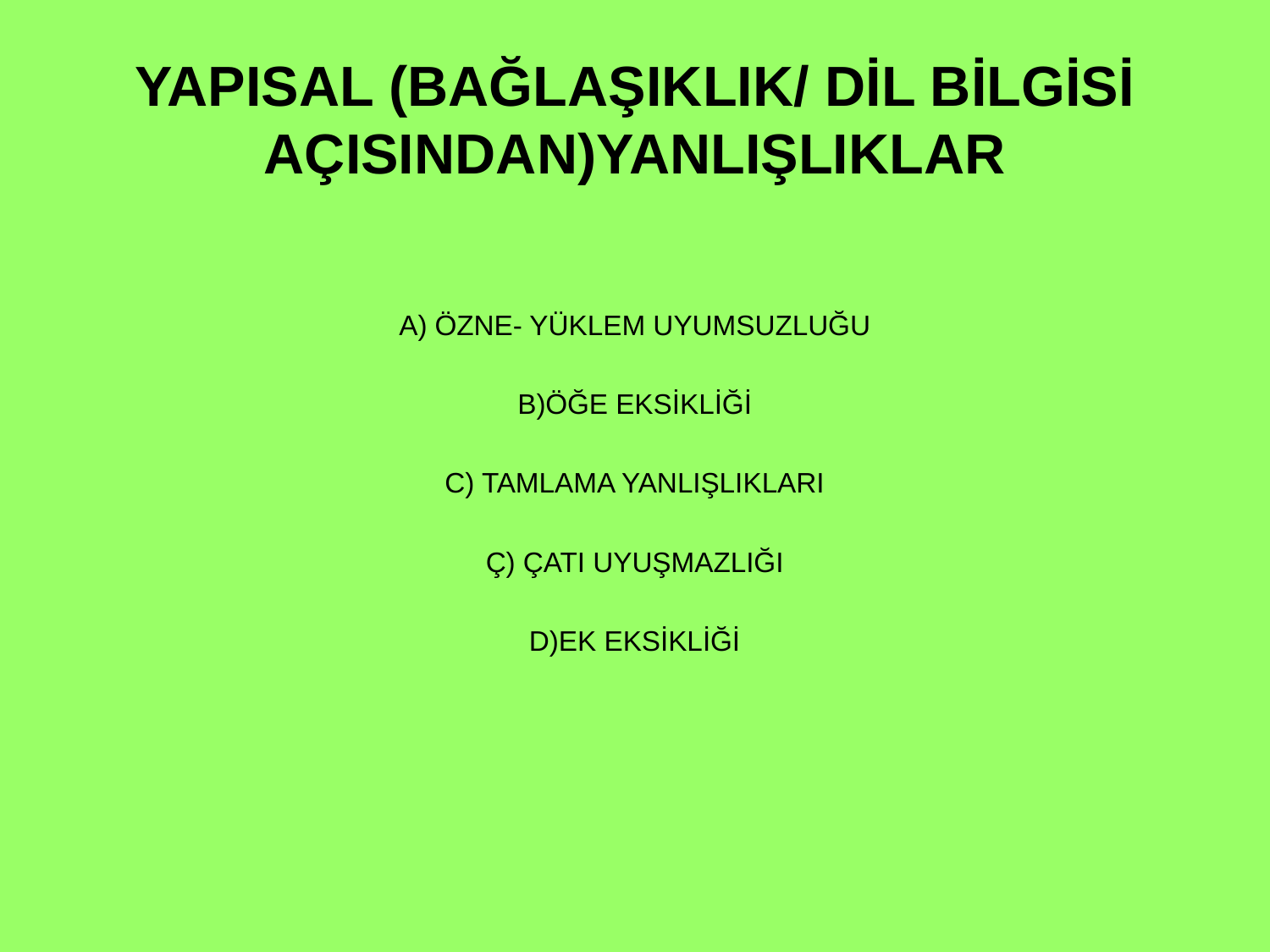

# YAPISAL (BAĞLAŞIKLIK/ DİL BİLGİSİ AÇISINDAN)YANLIŞLIKLAR

A) ÖZNE- YÜKLEM UYUMSUZLUĞU

B)ÖĞE EKSİKLİĞİ

C) TAMLAMA YANLIŞLIKLARI

Ç) ÇATI UYUŞMAZLIĞI

D)EK EKSİKLİĞİ